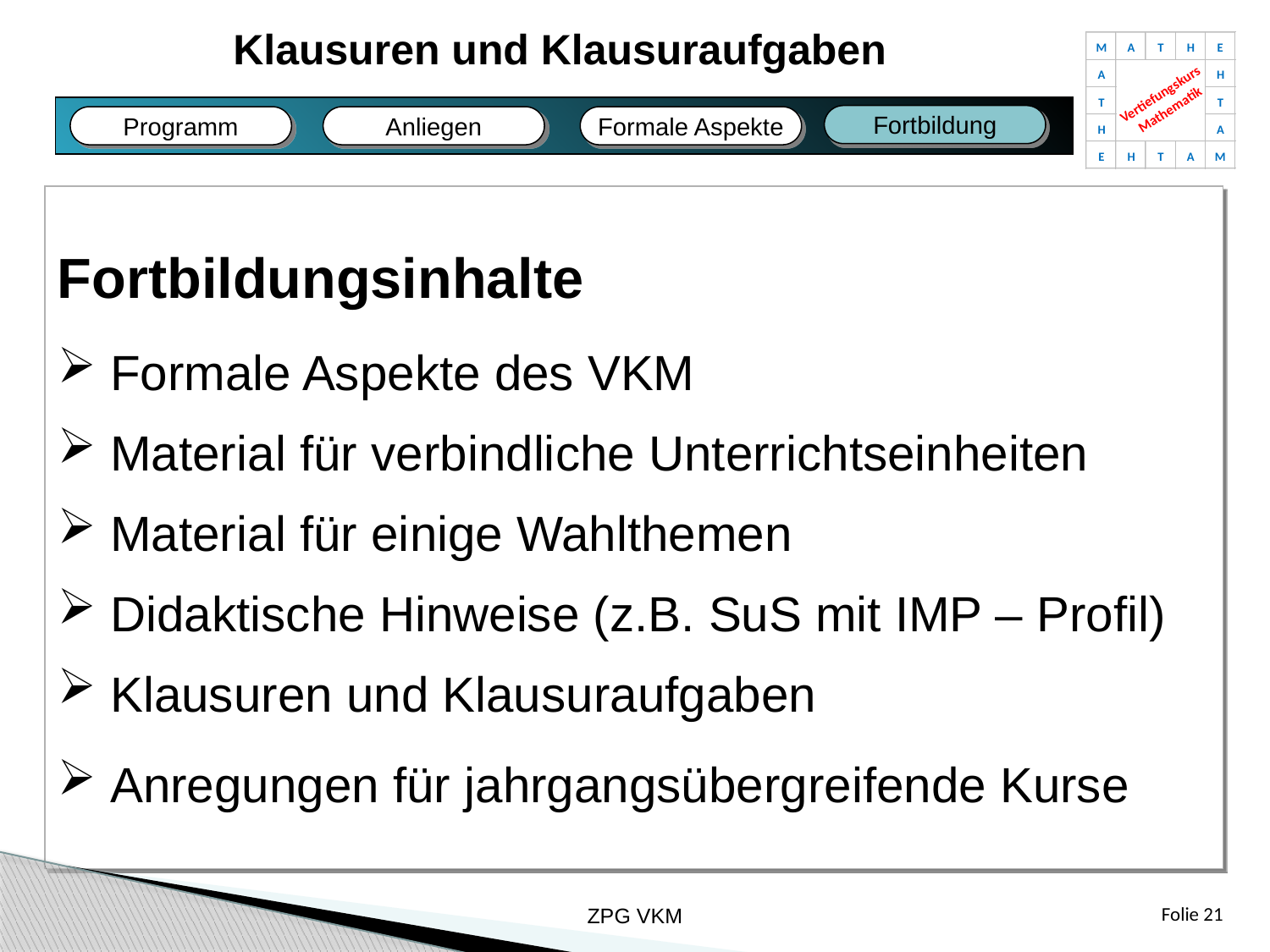

Klausuren und Klausuraufgaben

M
A
T
H
E

A
H
Vertiefungskurs
Mathematik

T
T

H
A

E
H
T
A
M

Fortbildung
Anliegen
Programm
Formale Aspekte
Fazit
Bildungsplan
Fachliches
Unterricht
Fortbildungsinhalte
 Formale Aspekte des VKM
 Material für verbindliche Unterrichtseinheiten
 Material für einige Wahlthemen
 Didaktische Hinweise (z.B. SuS mit IMP – Profil)
 Klausuren und Klausuraufgaben
 Anregungen für jahrgangsübergreifende Kurse

ZPG VKM
Folie 21